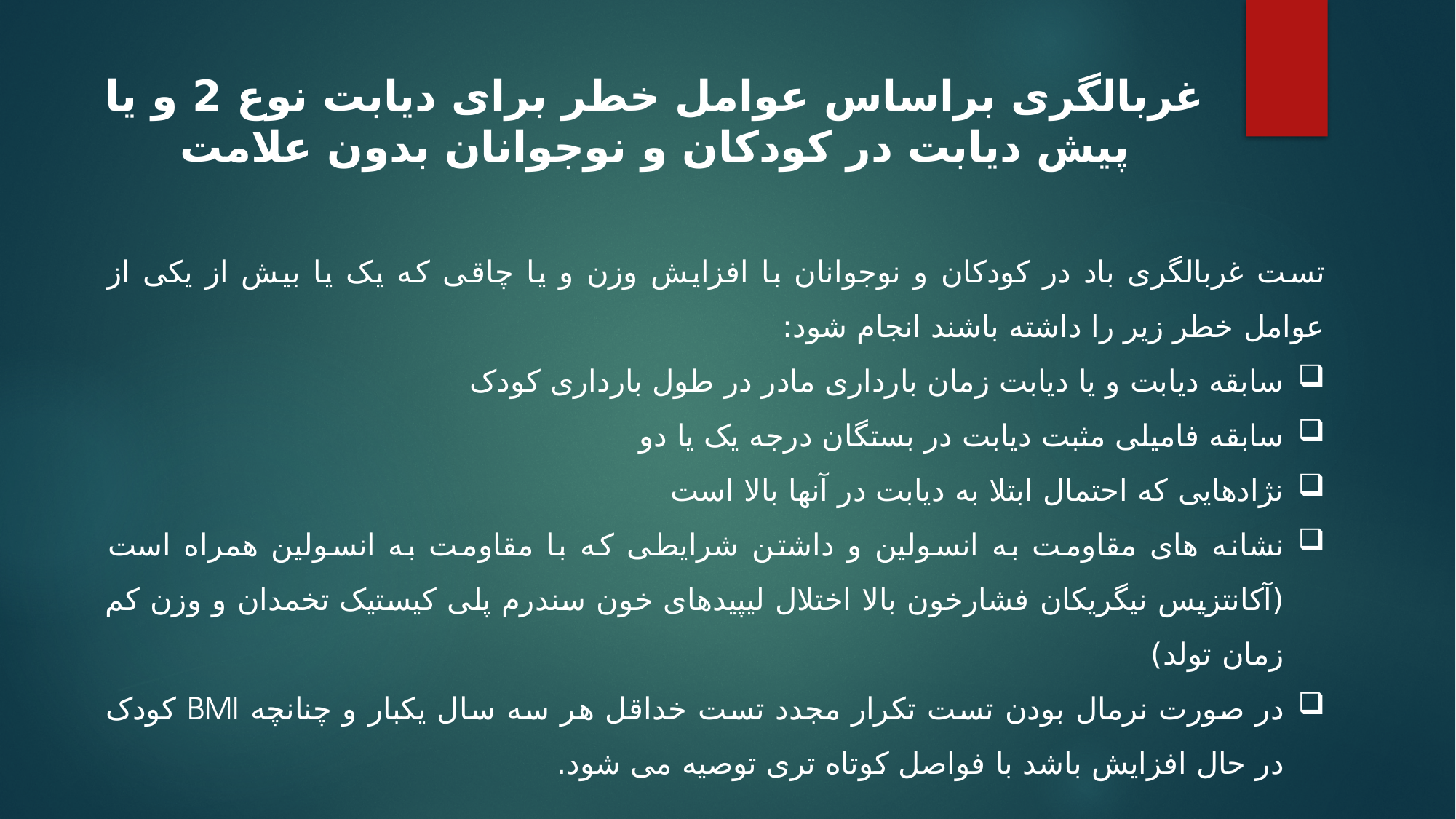

غربالگری براساس عوامل خطر برای دیابت نوع 2 و یا پیش دیابت در کودکان و نوجوانان بدون علامت
تست غربالگری باد در کودکان و نوجوانان با افزایش وزن و یا چاقی که یک یا بیش از یکی از عوامل خطر زیر را داشته باشند انجام شود:
سابقه دیابت و یا دیابت زمان بارداری مادر در طول بارداری کودک
سابقه فامیلی مثبت دیابت در بستگان درجه یک یا دو
نژادهایی که احتمال ابتلا به دیابت در آنها بالا است
نشانه های مقاومت به انسولین و داشتن شرایطی که با مقاومت به انسولین همراه است (آکانتزیس نیگریکان فشارخون بالا اختلال لیپیدهای خون سندرم پلی کیستیک تخمدان و وزن کم زمان تولد)
در صورت نرمال بودن تست تکرار مجدد تست خداقل هر سه سال یکبار و چنانچه BMI کودک در حال افزایش باشد با فواصل کوتاه تری توصیه می شود.